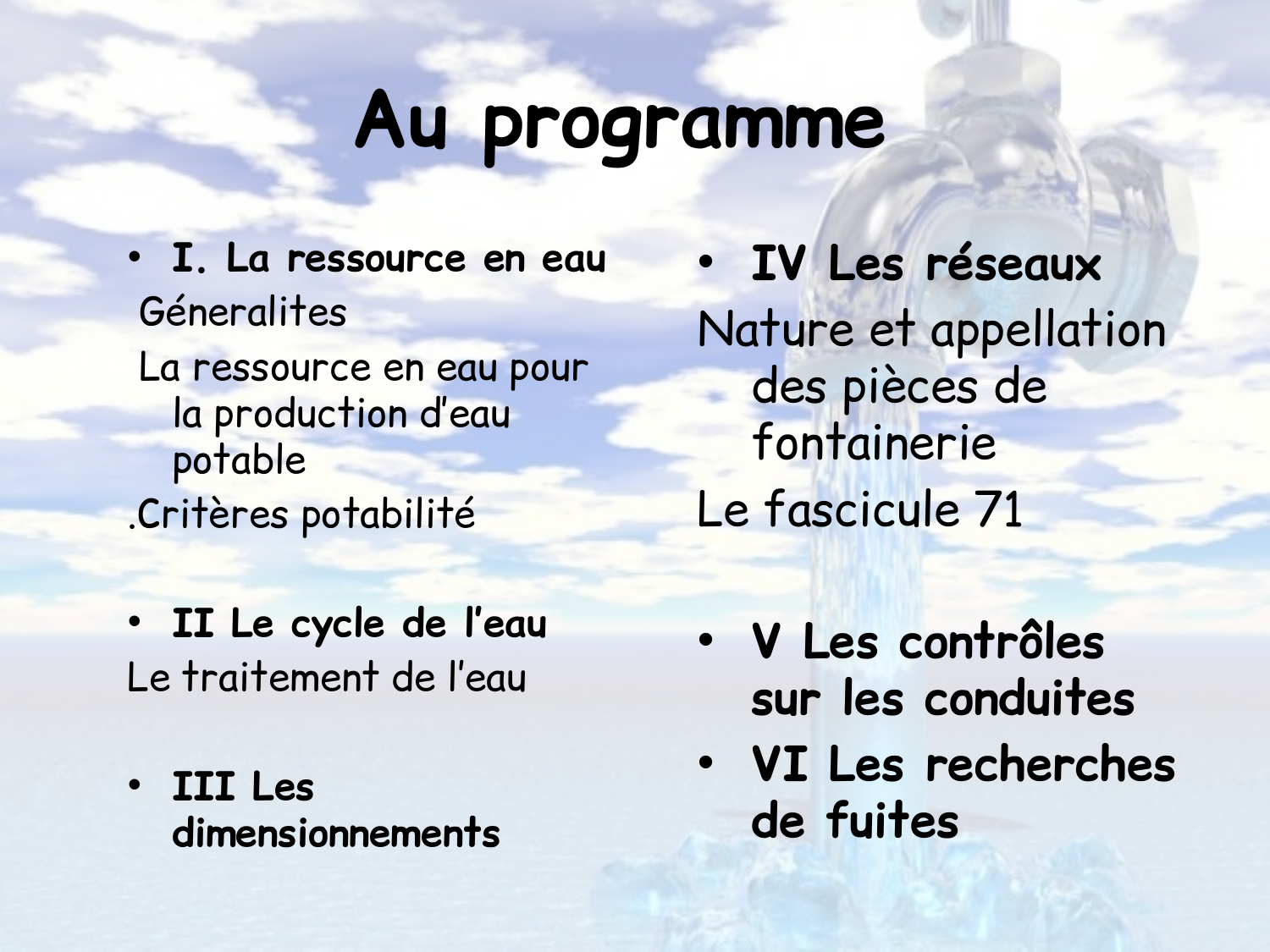

# Au programme
I. La ressource en eau
 Géneralites
 La ressource en eau pour la production d’eau potable
.Critères potabilité

II Le cycle de l’eau
Le traitement de l’eau

III Les dimensionnements

IV Les réseaux
Nature et appellation des pièces de fontainerie
Le fascicule 71

V Les contrôles sur les conduites
VI Les recherches de fuites